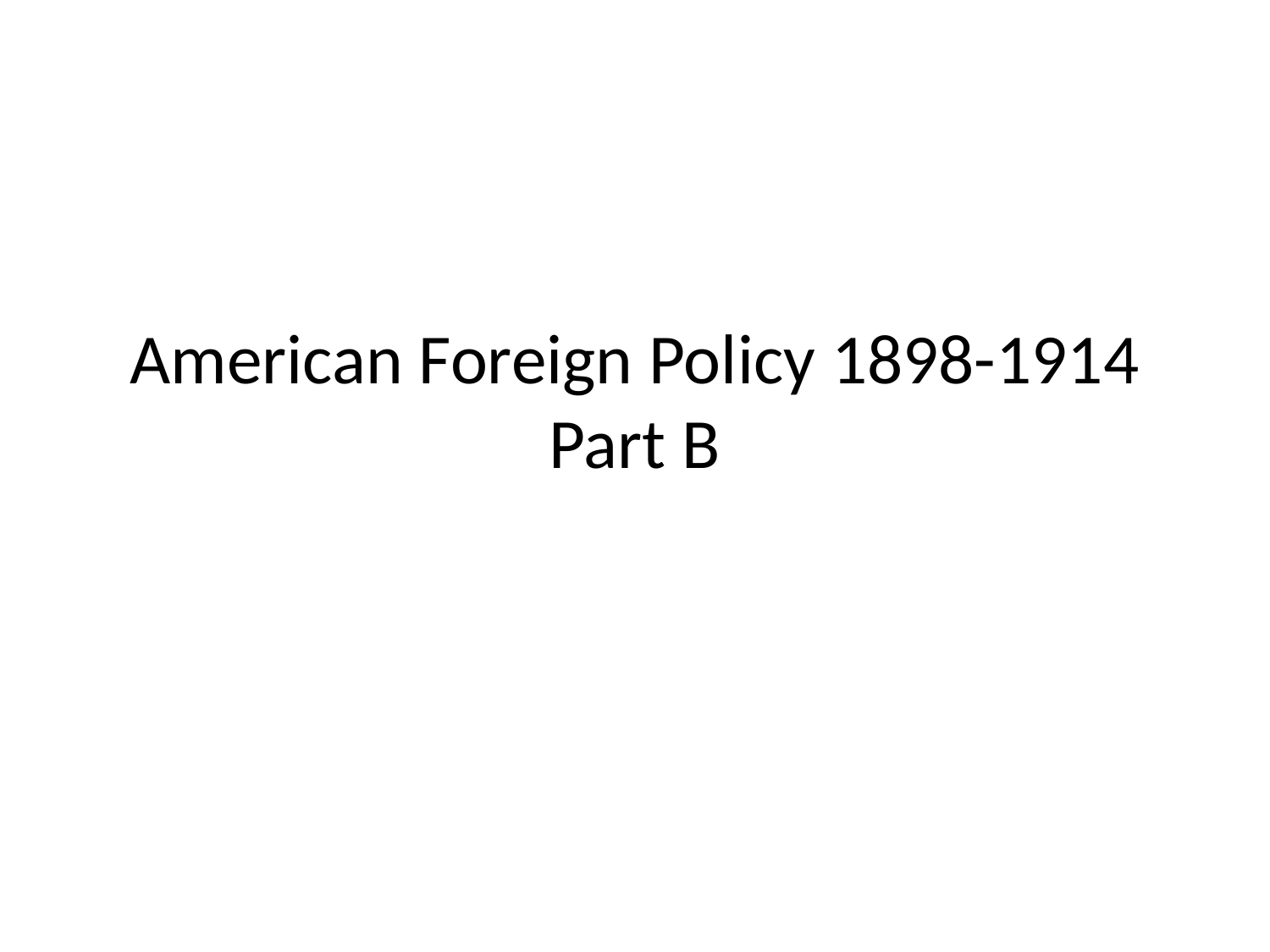

# American Foreign Policy 1898-1914 Part B